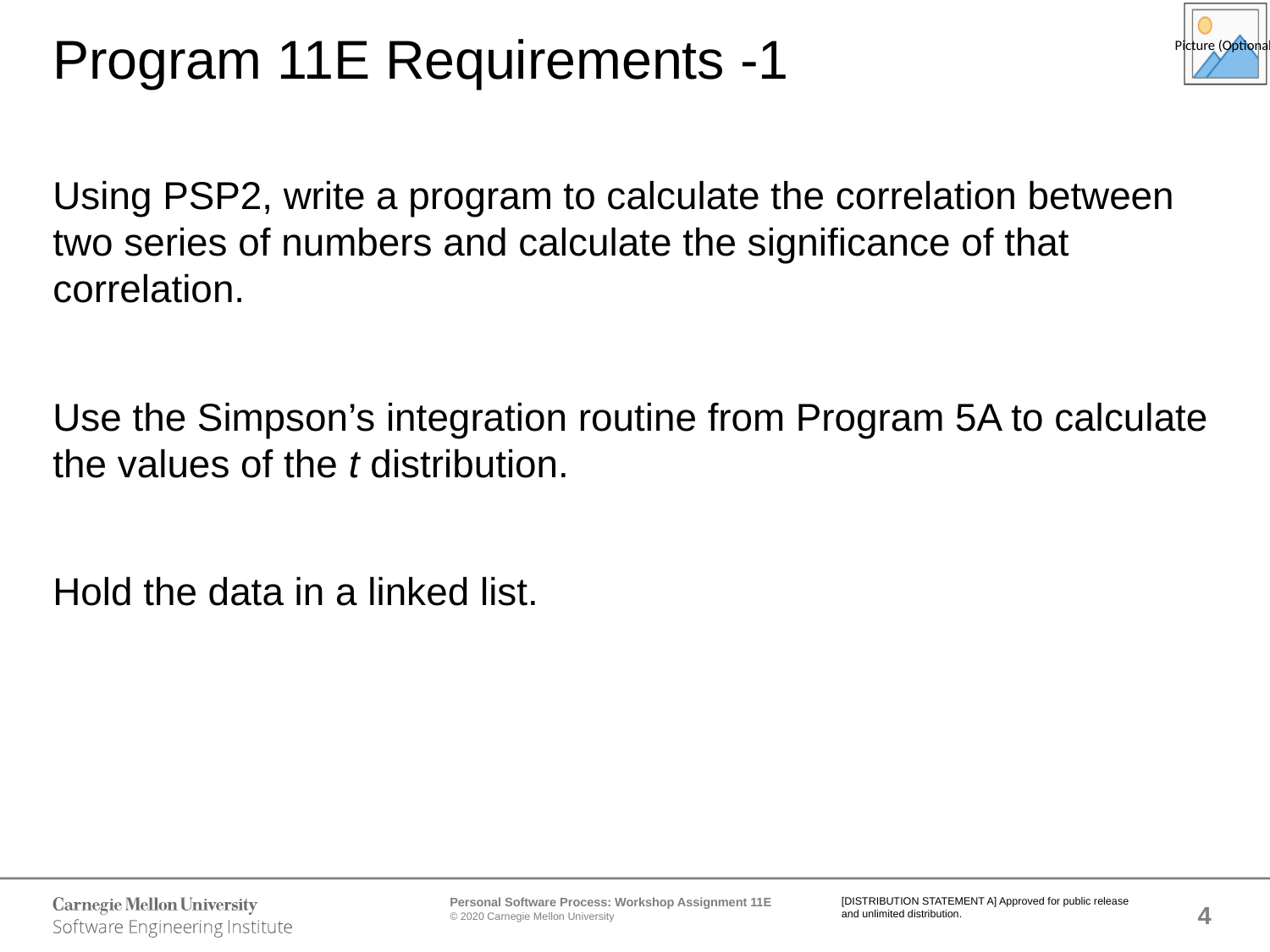

# Program 11E Requirements -1
Using PSP2, write a program to calculate the correlation between two series of numbers and calculate the significance of that correlation.

Use the Simpson’s integration routine from Program 5A to calculate the values of the t distribution.

Hold the data in a linked list.